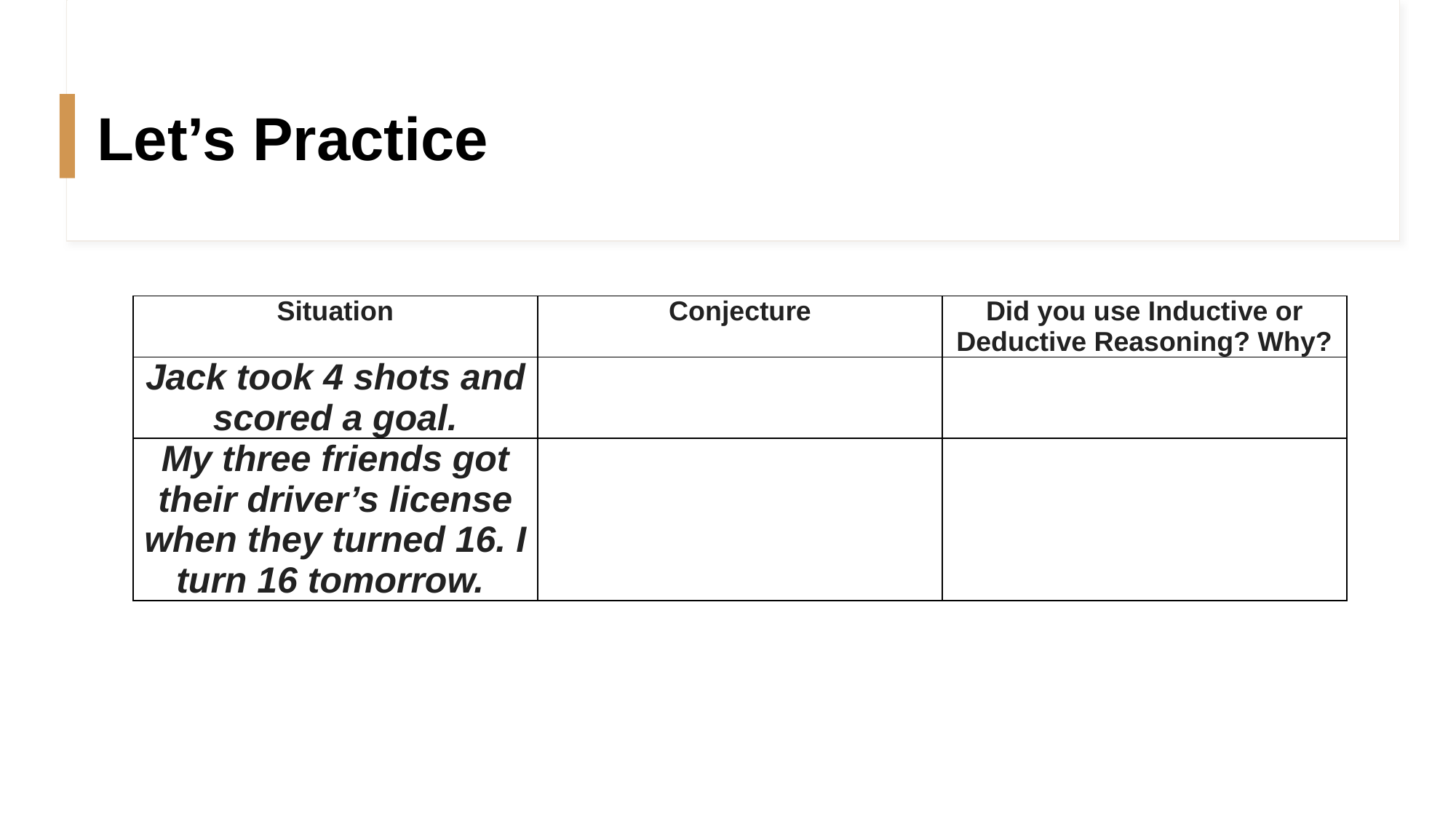

# Let’s Practice
| Situation | Conjecture | Did you use Inductive or Deductive Reasoning? Why? |
| --- | --- | --- |
| Jack took 4 shots and scored a goal. |  |  |
| My three friends got their driver’s license when they turned 16. I turn 16 tomorrow. |  |  |